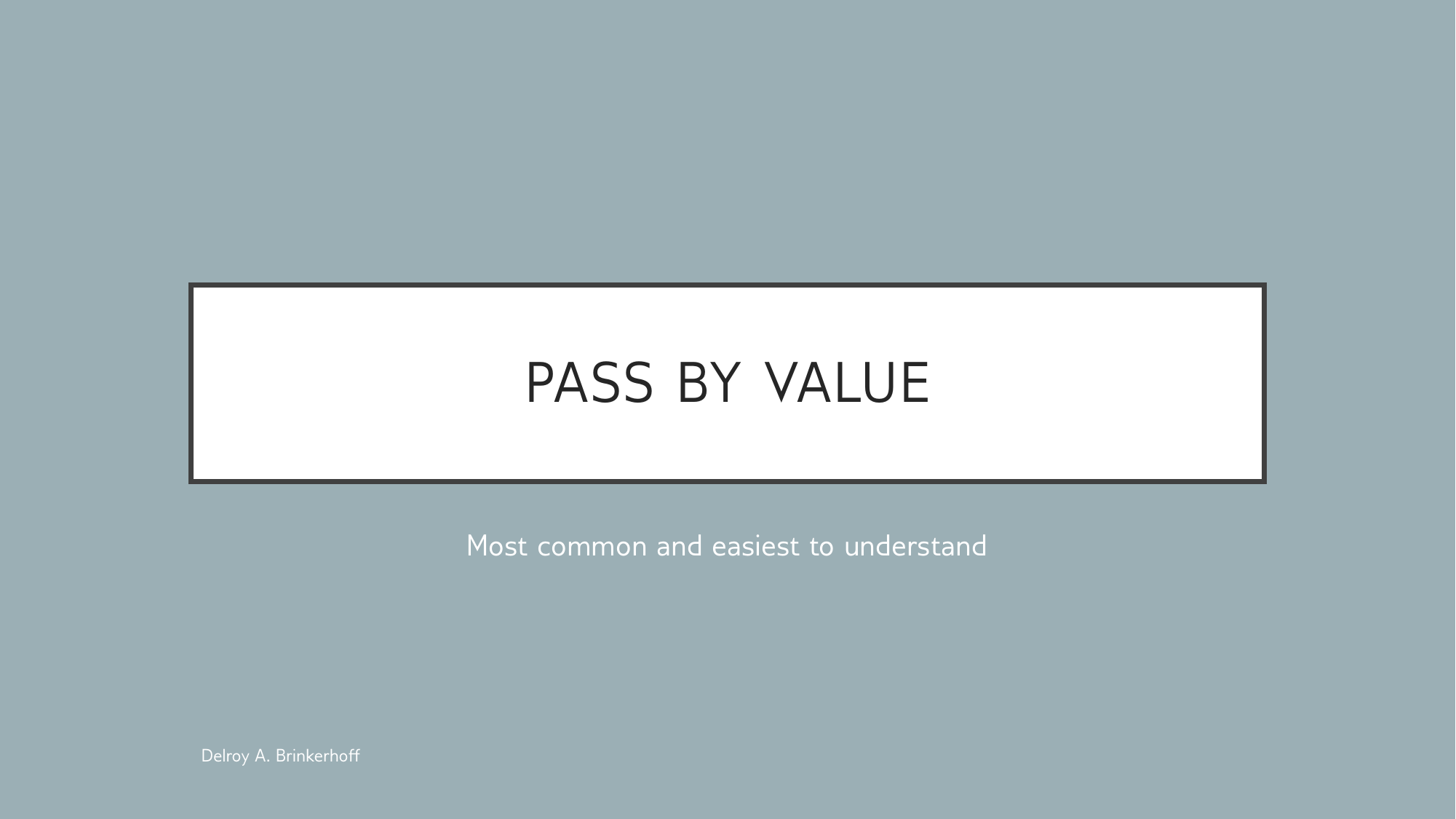

# Pass By Value
Most common and easiest to understand
Delroy A. Brinkerhoff